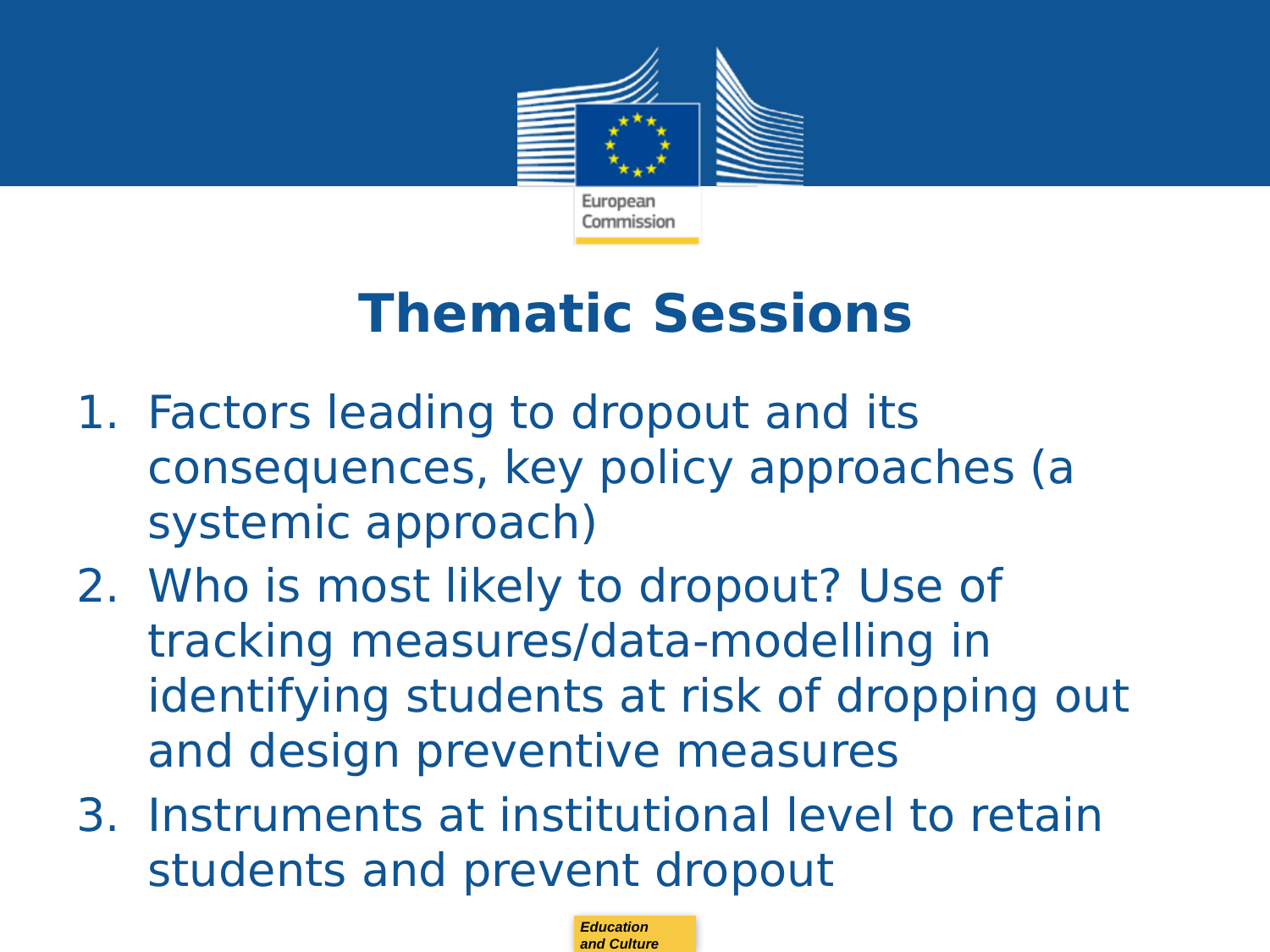

# Thematic Sessions
Factors leading to dropout and its consequences, key policy approaches (a systemic approach)
Who is most likely to dropout? Use of tracking measures/data-modelling in identifying students at risk of dropping out and design preventive measures
Instruments at institutional level to retain students and prevent dropout

Education
and Culture